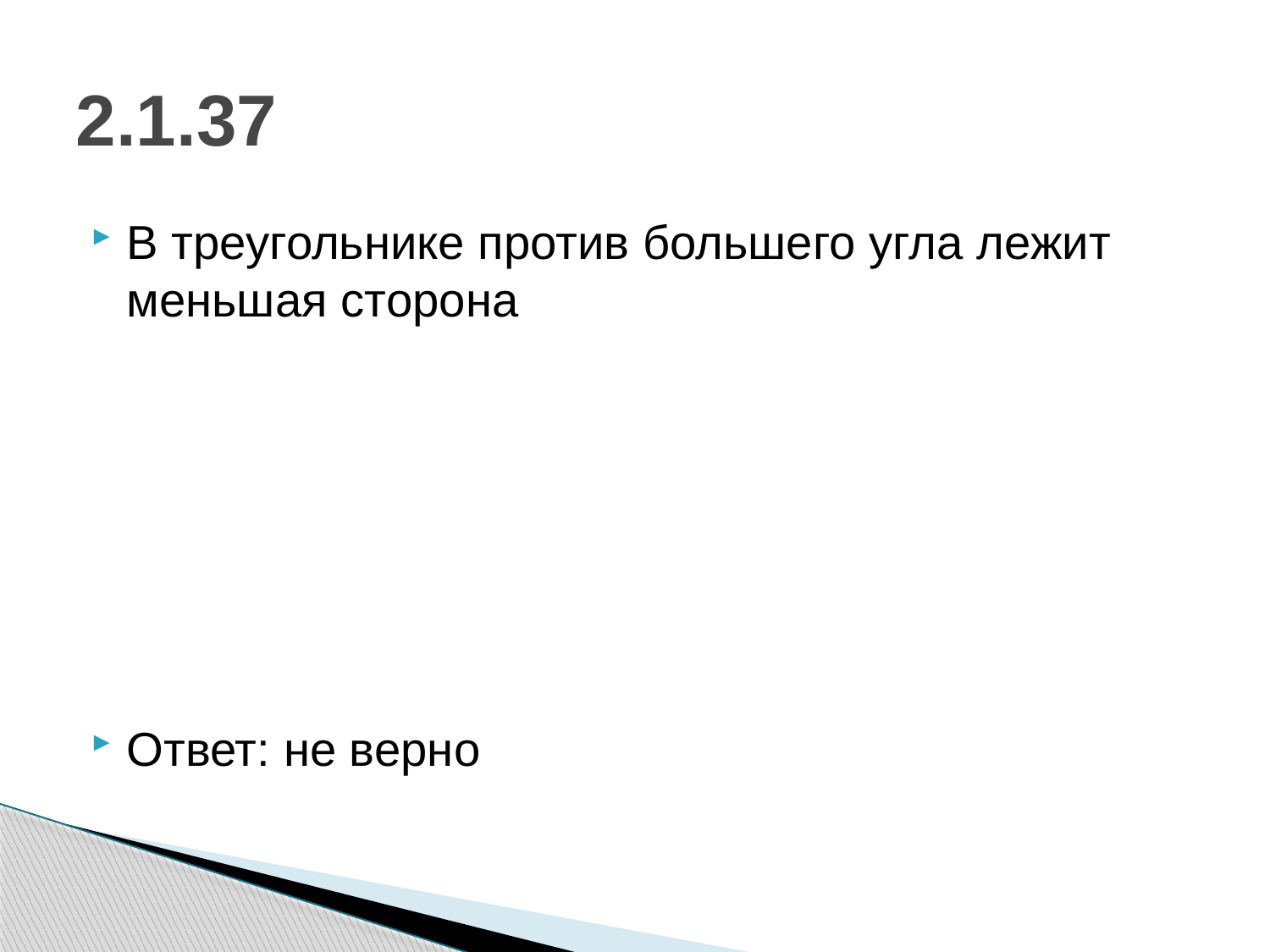

# 2.1.37
В треугольнике против большего угла лежит меньшая сторона

Ответ: не верно